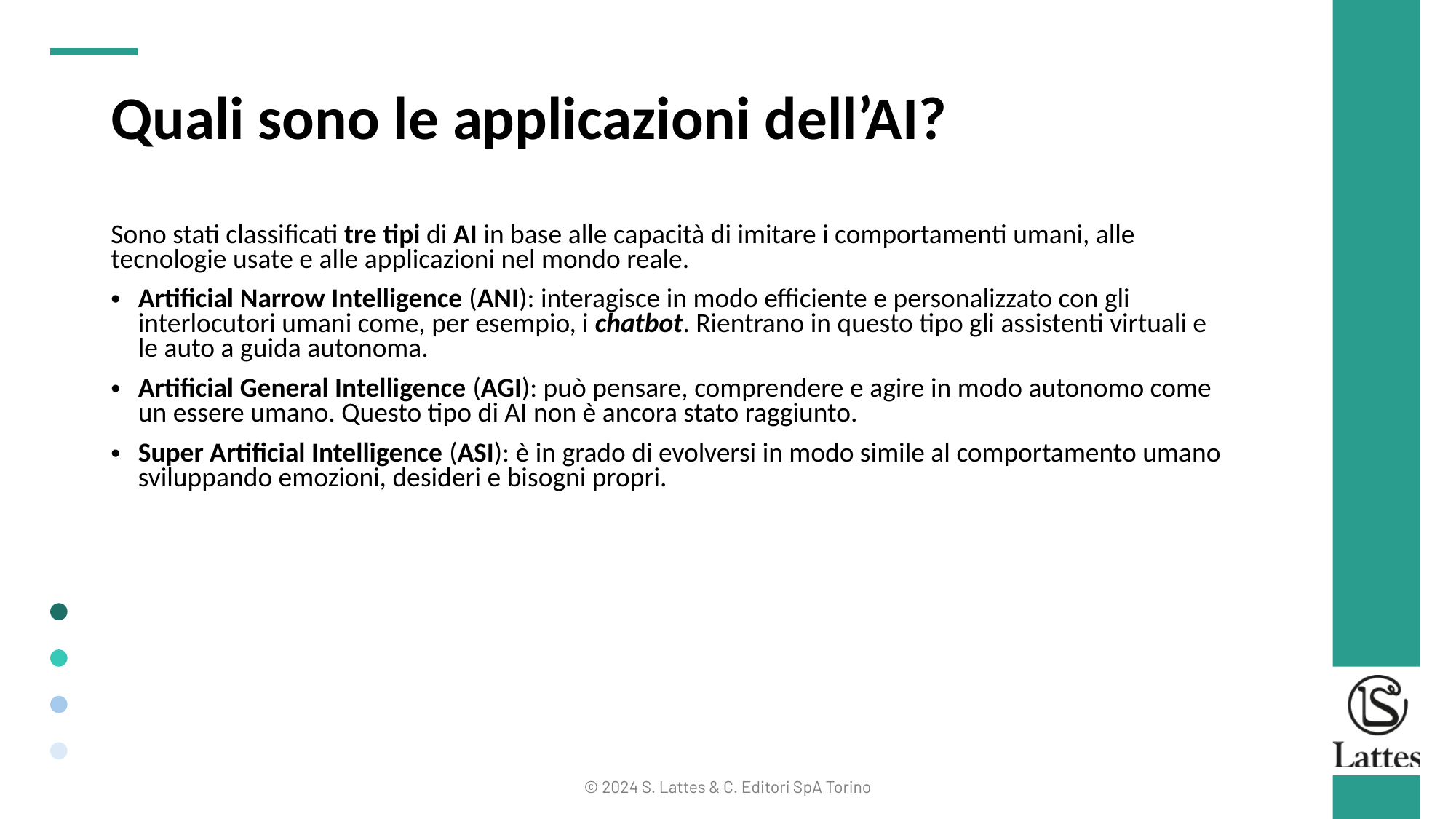

Quali sono le applicazioni dell’AI?
Sono stati classificati tre tipi di AI in base alle capacità di imitare i comportamenti umani, alle tecnologie usate e alle applicazioni nel mondo reale.
Artificial Narrow Intelligence (ANI): interagisce in modo efficiente e personalizzato con gli interlocutori umani come, per esempio, i chatbot. Rientrano in questo tipo gli assistenti virtuali e le auto a guida autonoma.
Artificial General Intelligence (AGI): può pensare, comprendere e agire in modo autonomo come un essere umano. Questo tipo di AI non è ancora stato raggiunto.
Super Artificial Intelligence (ASI): è in grado di evolversi in modo simile al comportamento umano sviluppando emozioni, desideri e bisogni propri.